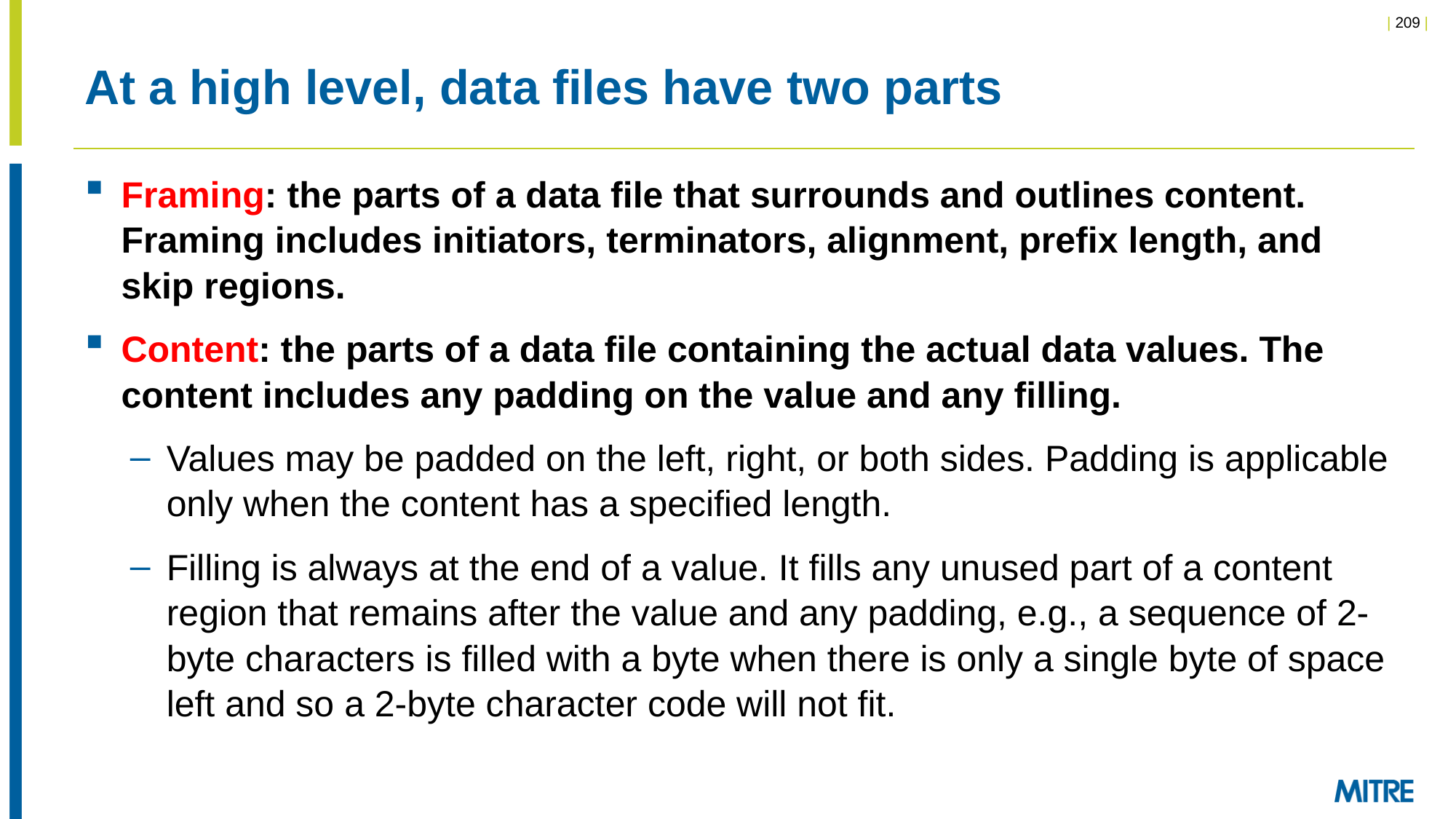

# At a high level, data files have two parts
Framing: the parts of a data file that surrounds and outlines content. Framing includes initiators, terminators, alignment, prefix length, and skip regions.
Content: the parts of a data file containing the actual data values. The content includes any padding on the value and any filling.
Values may be padded on the left, right, or both sides. Padding is applicable only when the content has a specified length.
Filling is always at the end of a value. It fills any unused part of a content region that remains after the value and any padding, e.g., a sequence of 2-byte characters is filled with a byte when there is only a single byte of space left and so a 2-byte character code will not fit.